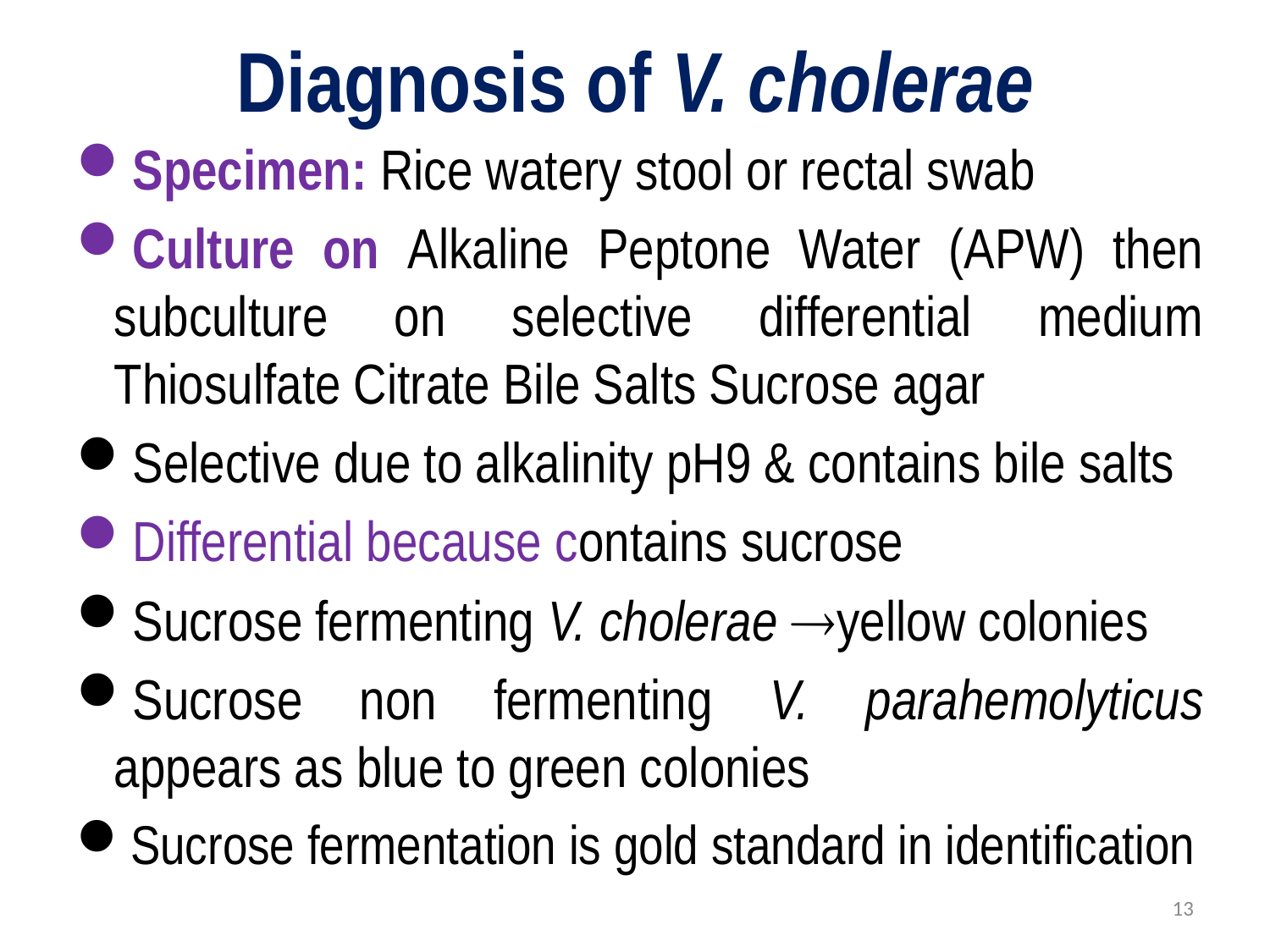

# Diagnosis of V. cholerae
Specimen: Rice watery stool or rectal swab
Culture on Alkaline Peptone Water (APW) then subculture on selective differential medium Thiosulfate Citrate Bile Salts Sucrose agar
Selective due to alkalinity pH9 & contains bile salts
Differential because contains sucrose
Sucrose fermenting V. cholerae →yellow colonies
Sucrose non fermenting V. parahemolyticus appears as blue to green colonies
Sucrose fermentation is gold standard in identification

13